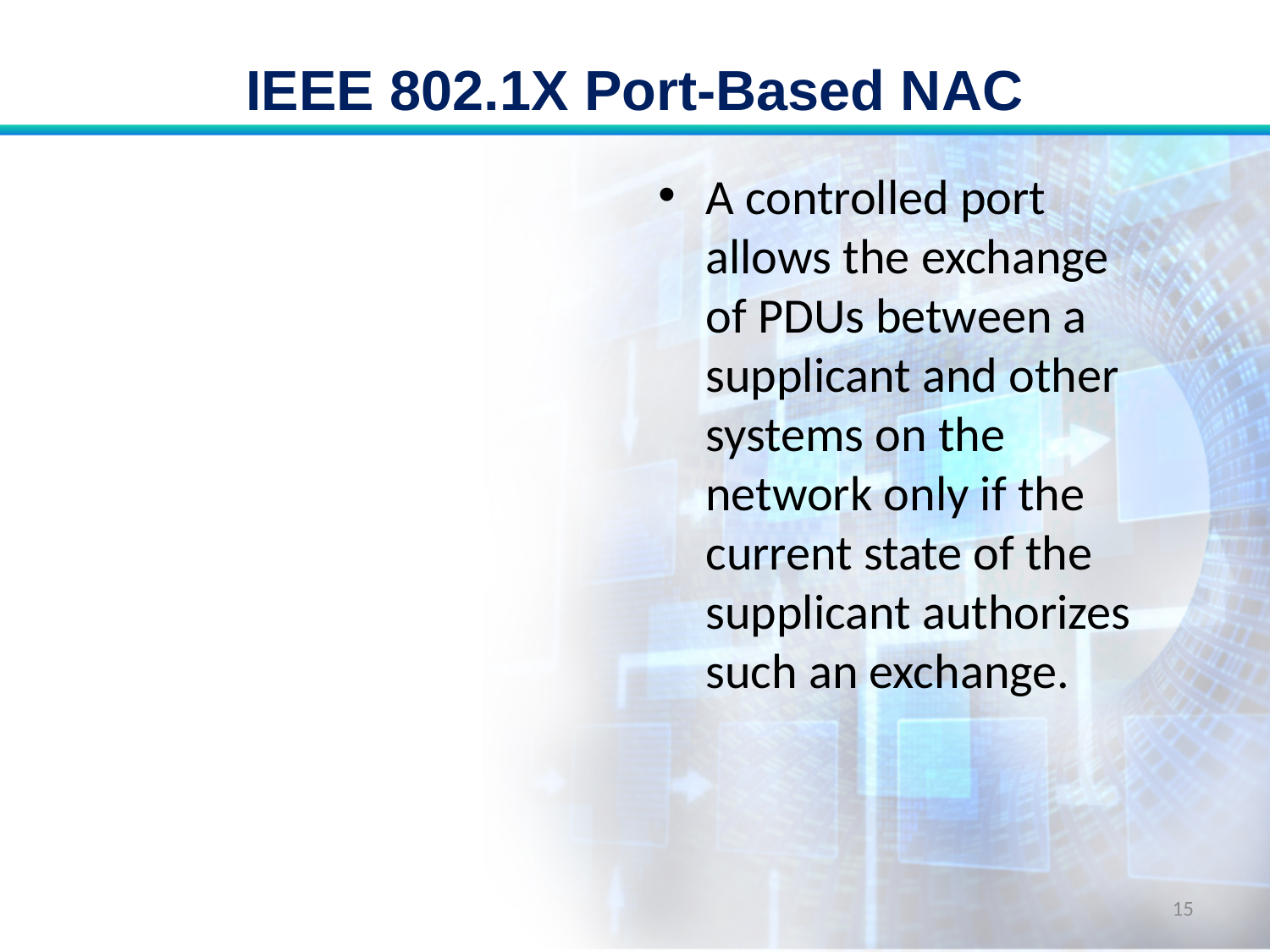

# IEEE 802.1X Port-Based NAC
A controlled port allows the exchange of PDUs between a supplicant and other systems on the network only if the current state of the supplicant authorizes such an exchange.
15